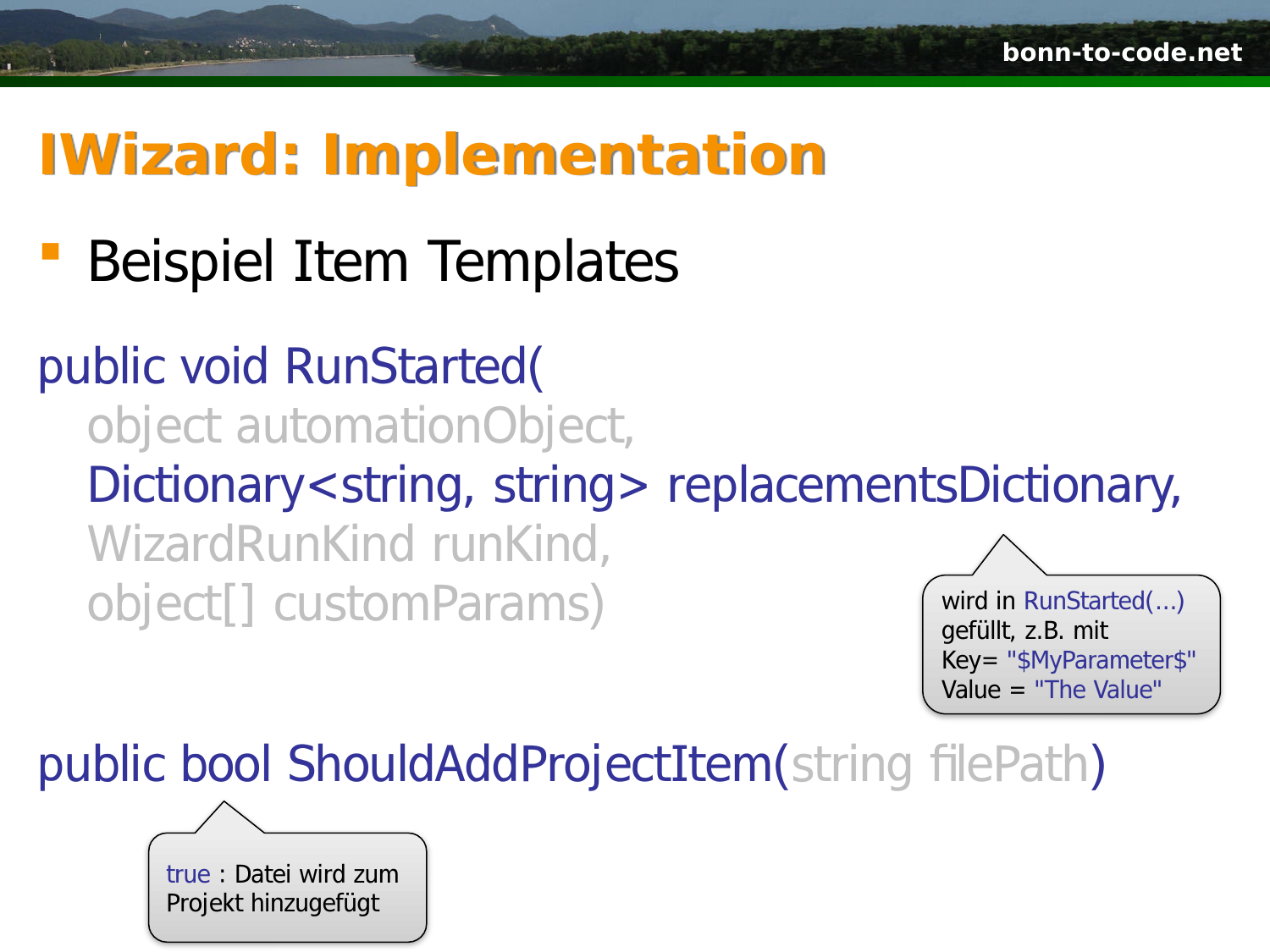

# IWizard: Implementation
Beispiel Item Templates
public void RunStarted(
object automationObject,
Dictionary<string, string> replacementsDictionary,
WizardRunKind runKind,
object[] customParams)
public bool ShouldAddProjectItem(string filePath)
wird in RunStarted(...) gefüllt, z.B. mit
Key= "$MyParameter$"
Value = "The Value"
true : Datei wird zum Projekt hinzugefügt